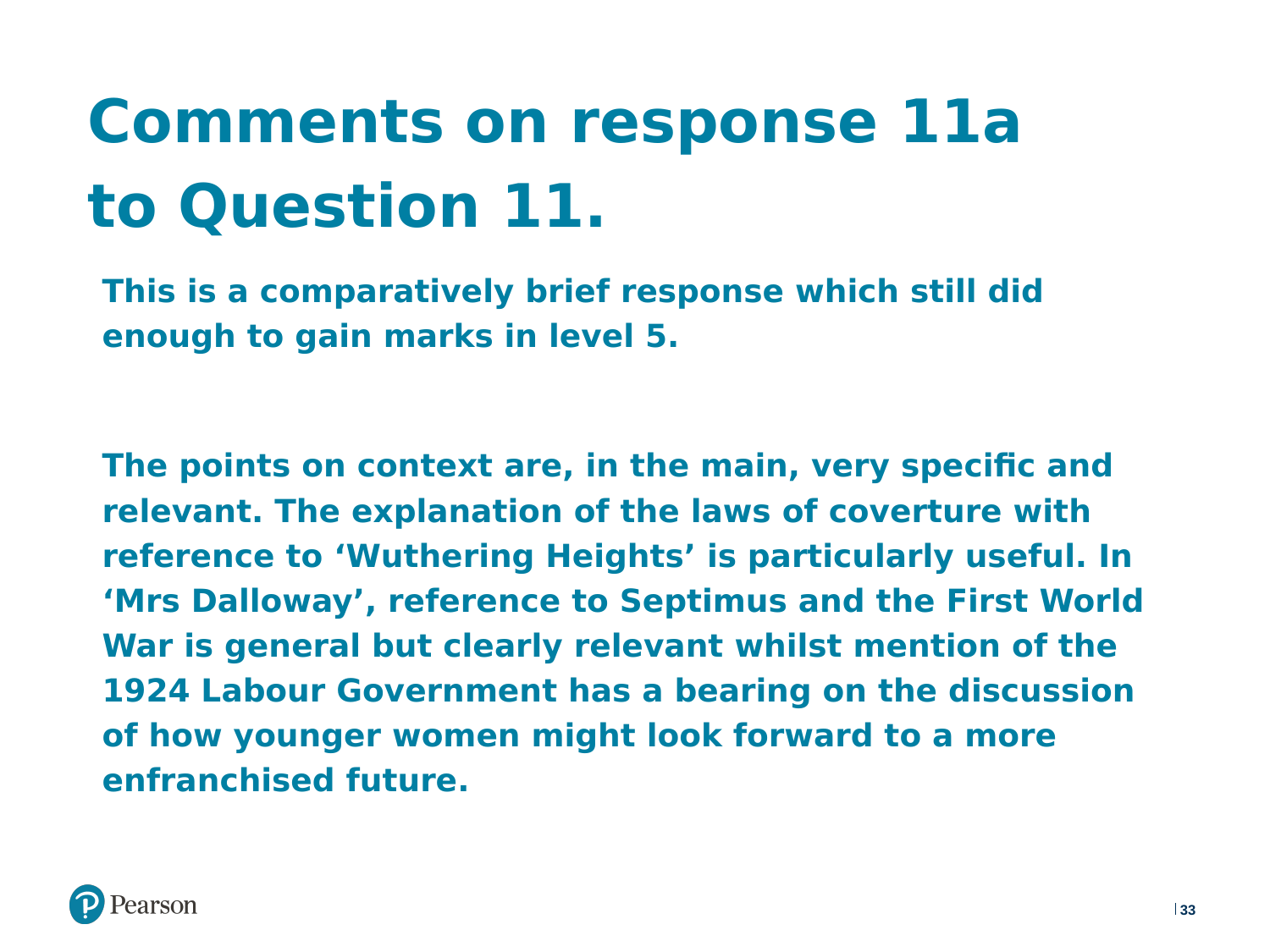

# Comments on response 11a to Question 11.
This is a comparatively brief response which still did enough to gain marks in level 5.

The points on context are, in the main, very specific and relevant. The explanation of the laws of coverture with reference to ‘Wuthering Heights’ is particularly useful. In ‘Mrs Dalloway’, reference to Septimus and the First World War is general but clearly relevant whilst mention of the 1924 Labour Government has a bearing on the discussion of how younger women might look forward to a more enfranchised future.
33